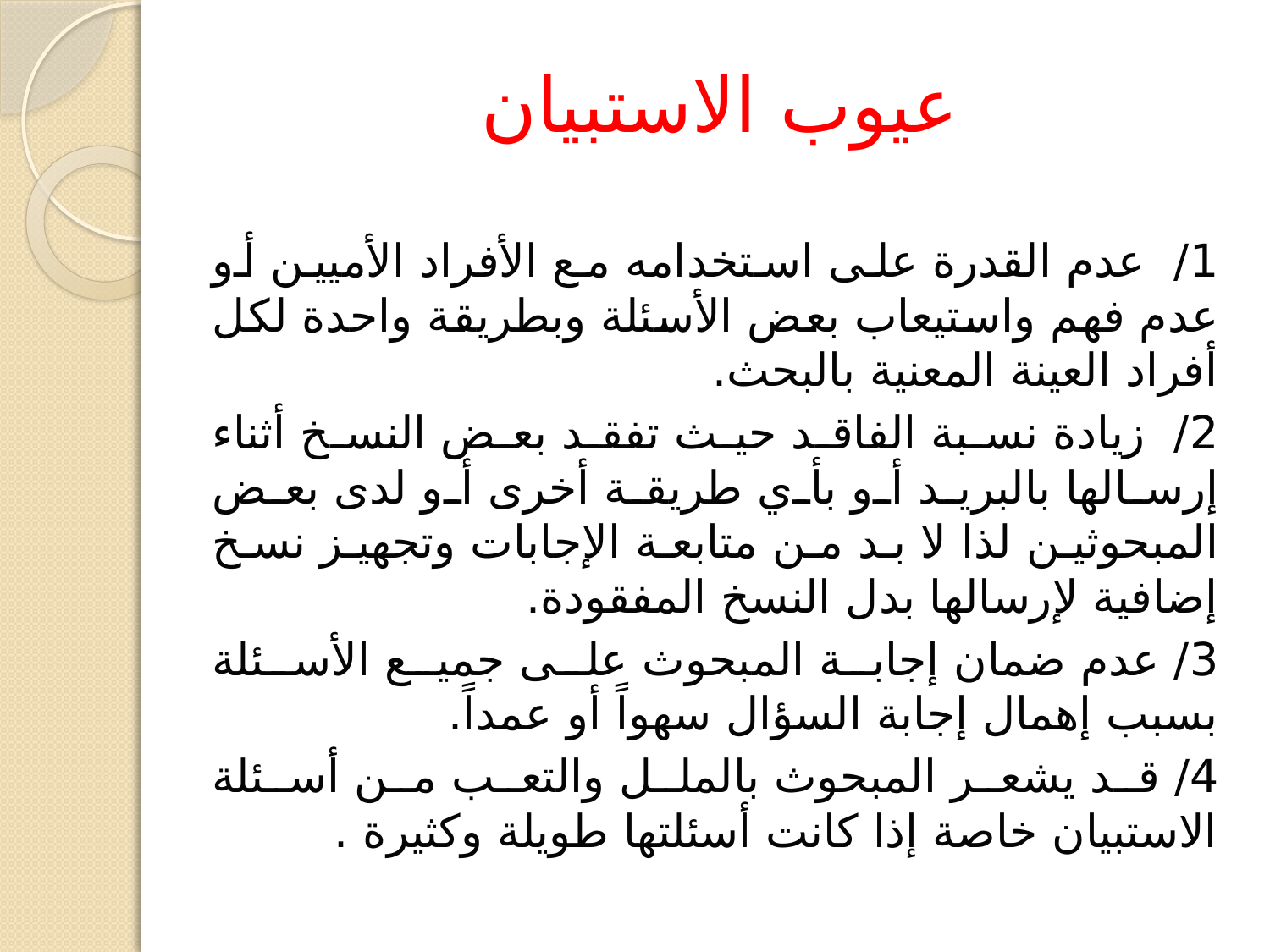

# عيوب الاستبيان

1/  عدم القدرة على استخدامه مع الأفراد الأميين أو عدم فهم واستيعاب بعض الأسئلة وبطريقة واحدة لكل أفراد العينة المعنية بالبحث.
2/  زيادة نسبة الفاقد حيث تفقد بعض النسخ أثناء إرسالها بالبريد أو بأي طريقة أخرى أو لدى بعض المبحوثين لذا لا بد من متابعة الإجابات وتجهيز نسخ إضافية لإرسالها بدل النسخ المفقودة.
3/ عدم ضمان إجابة المبحوث على جميع الأسئلة بسبب إهمال إجابة السؤال سهواً أو عمداً.
4/ قد يشعر المبحوث بالملل والتعب من أسئلة الاستبيان خاصة إذا كانت أسئلتها طويلة وكثيرة .